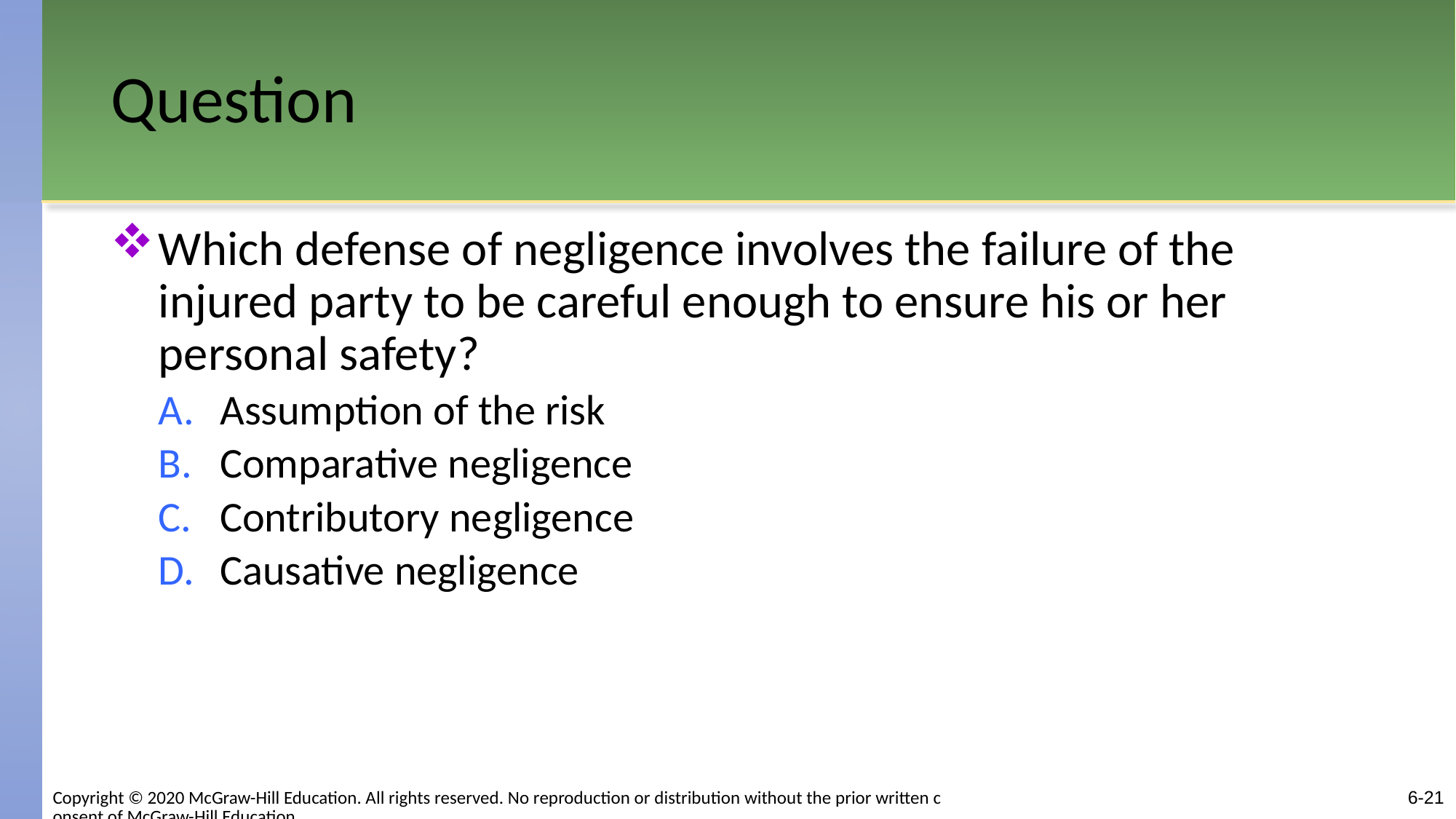

# Question
Which defense of negligence involves the failure of the injured party to be careful enough to ensure his or her personal safety?
Assumption of the risk
Comparative negligence
Contributory negligence
Causative negligence
6-21
Copyright © 2020 McGraw-Hill Education. All rights reserved. No reproduction or distribution without the prior written consent of McGraw-Hill Education.